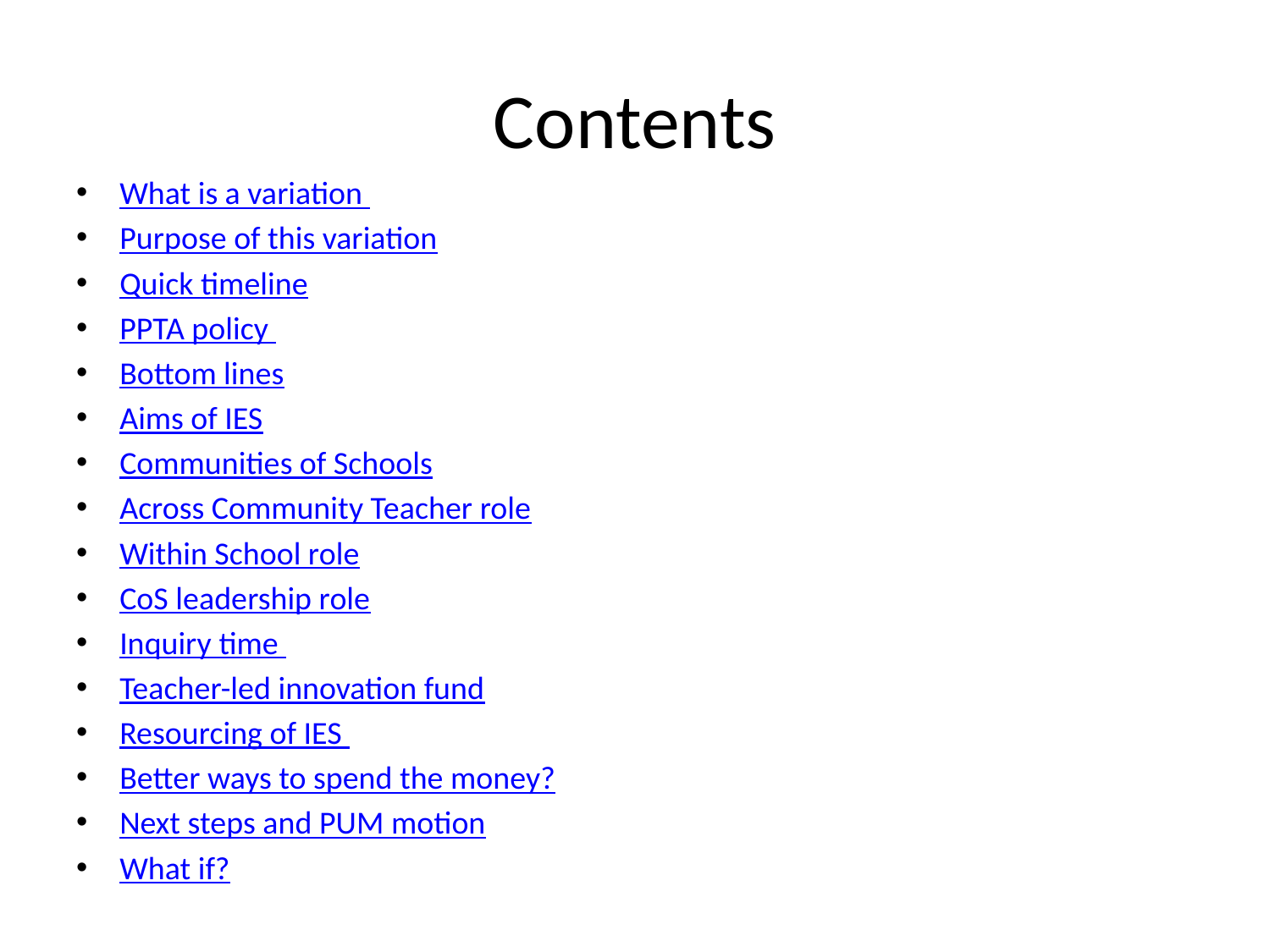

# Contents
What is a variation
Purpose of this variation
Quick timeline
PPTA policy
Bottom lines
Aims of IES
Communities of Schools
Across Community Teacher role
Within School role
CoS leadership role
Inquiry time
Teacher-led innovation fund
Resourcing of IES
Better ways to spend the money?
Next steps and PUM motion
What if?